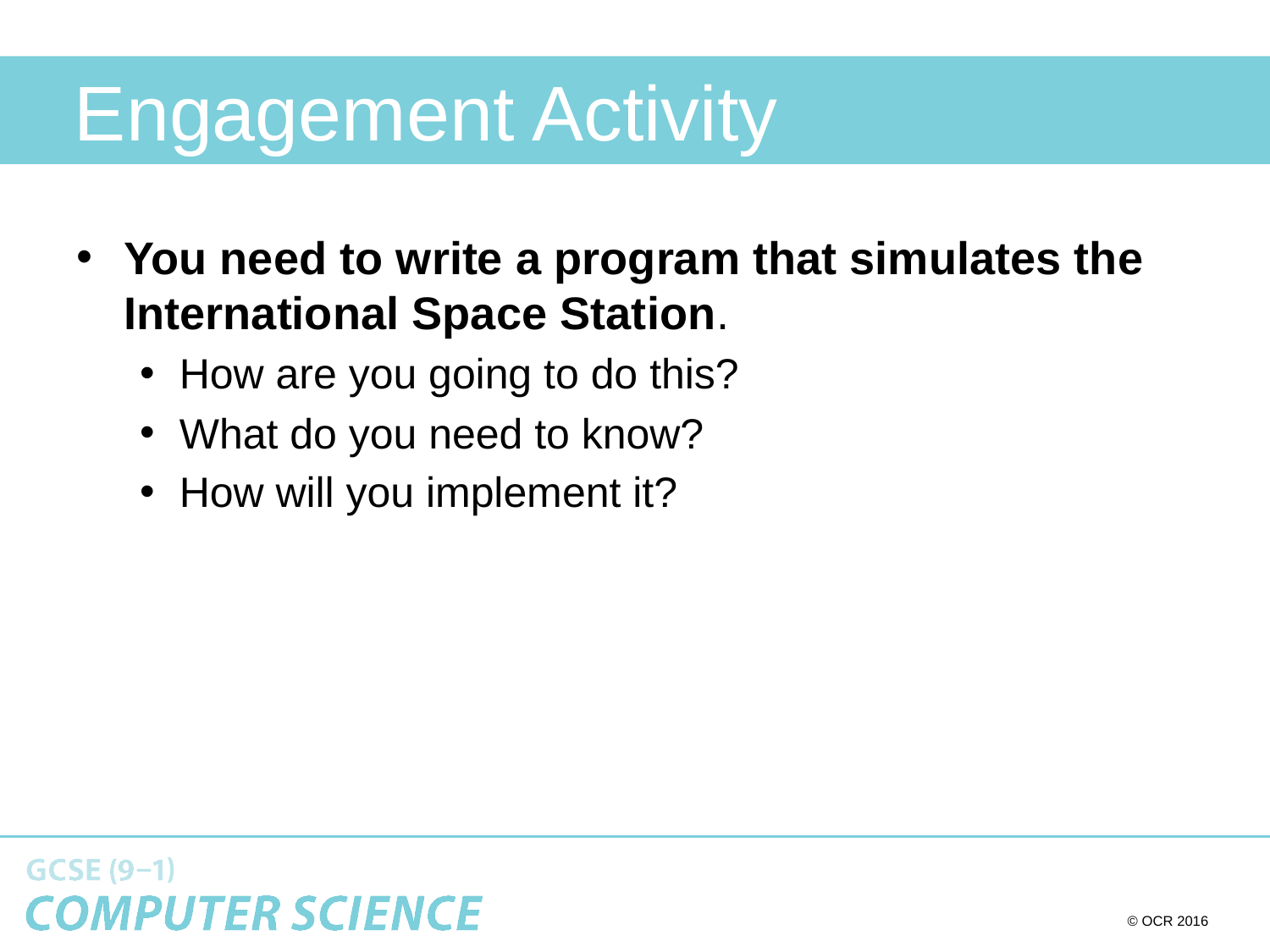

# Engagement Activity
You need to write a program that simulates the International Space Station.
How are you going to do this?
What do you need to know?
How will you implement it?